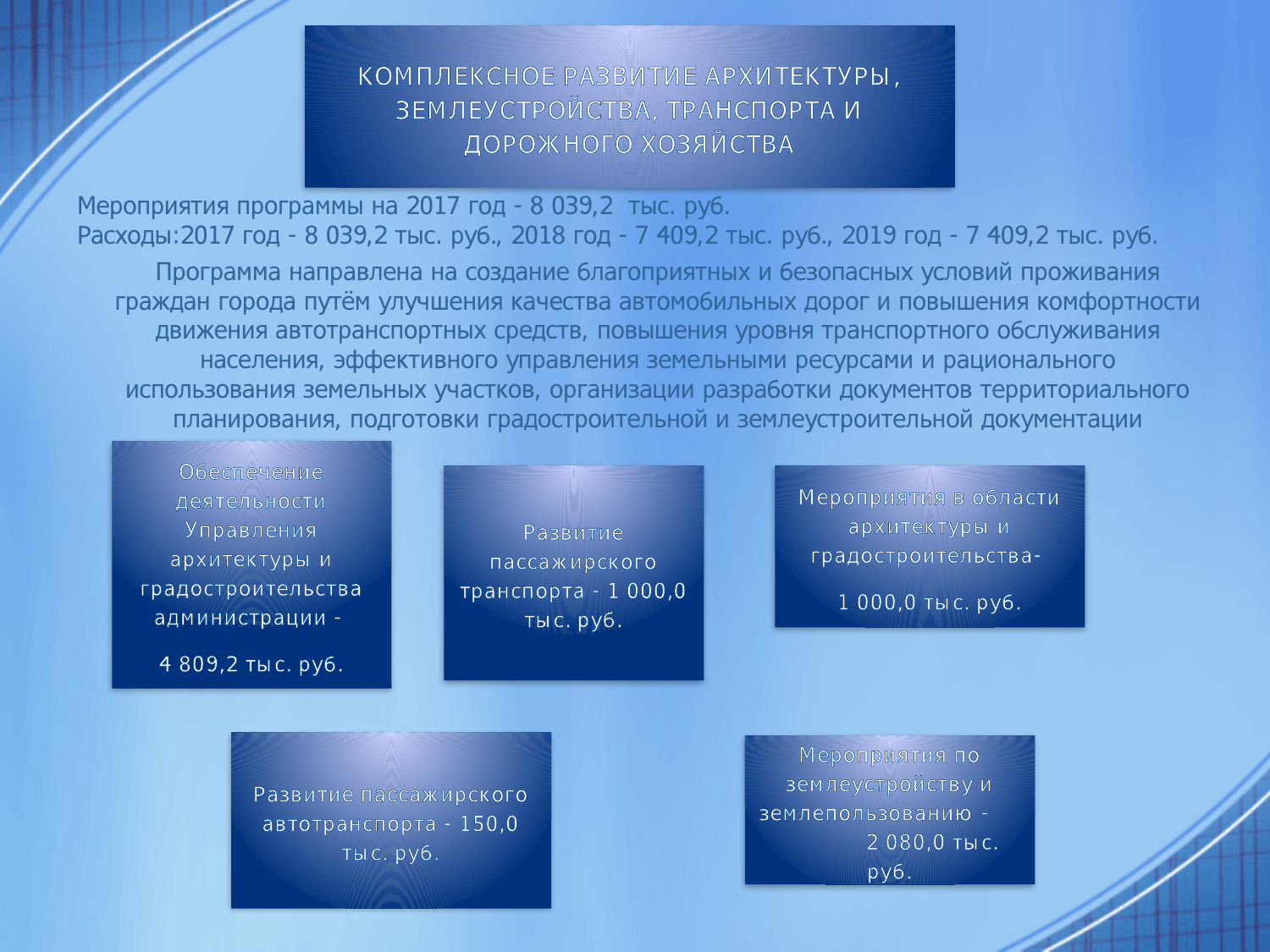

КОМПЛЕКСНОЕ РАЗВИТИЕ АРХИТЕКТУРЫ, ЗЕМЛЕУСТРОЙСТВА, ТРАНСПОРТА И ДОРОЖНОГО ХОЗЯЙСТВА
Мероприятия программы на 2017 год - 8 039,2  тыс. руб.
Расходы:2017 год - 8 039,2 тыс. руб., 2018 год - 7 409,2 тыс. руб., 2019 год - 7 409,2 тыс. руб.
Программа направлена на создание благоприятных и безопасных условий проживания граждан города путём улучшения качества автомобильных дорог и повышения комфортности движения автотранспортных средств, повышения уровня транспортного обслуживания населения, эффективного управления земельными ресурсами и рационального использования земельных участков, организации разработки документов территориального планирования, подготовки градостроительной и землеустроительной документации
Обеспечение деятельности Управления архитектуры и градостроительства администрации -
4 809,2 тыс. руб.
Развитие пассажирского транспорта - 1 000,0 тыс. руб.
Мероприятия в области архитектуры и градостроительства-
1 000,0 тыс. руб.
Развитие пассажирского автотранспорта - 150,0 тыс. руб.
Мероприятия по землеустройству и землепользованию -                    2 080,0 тыс. руб.